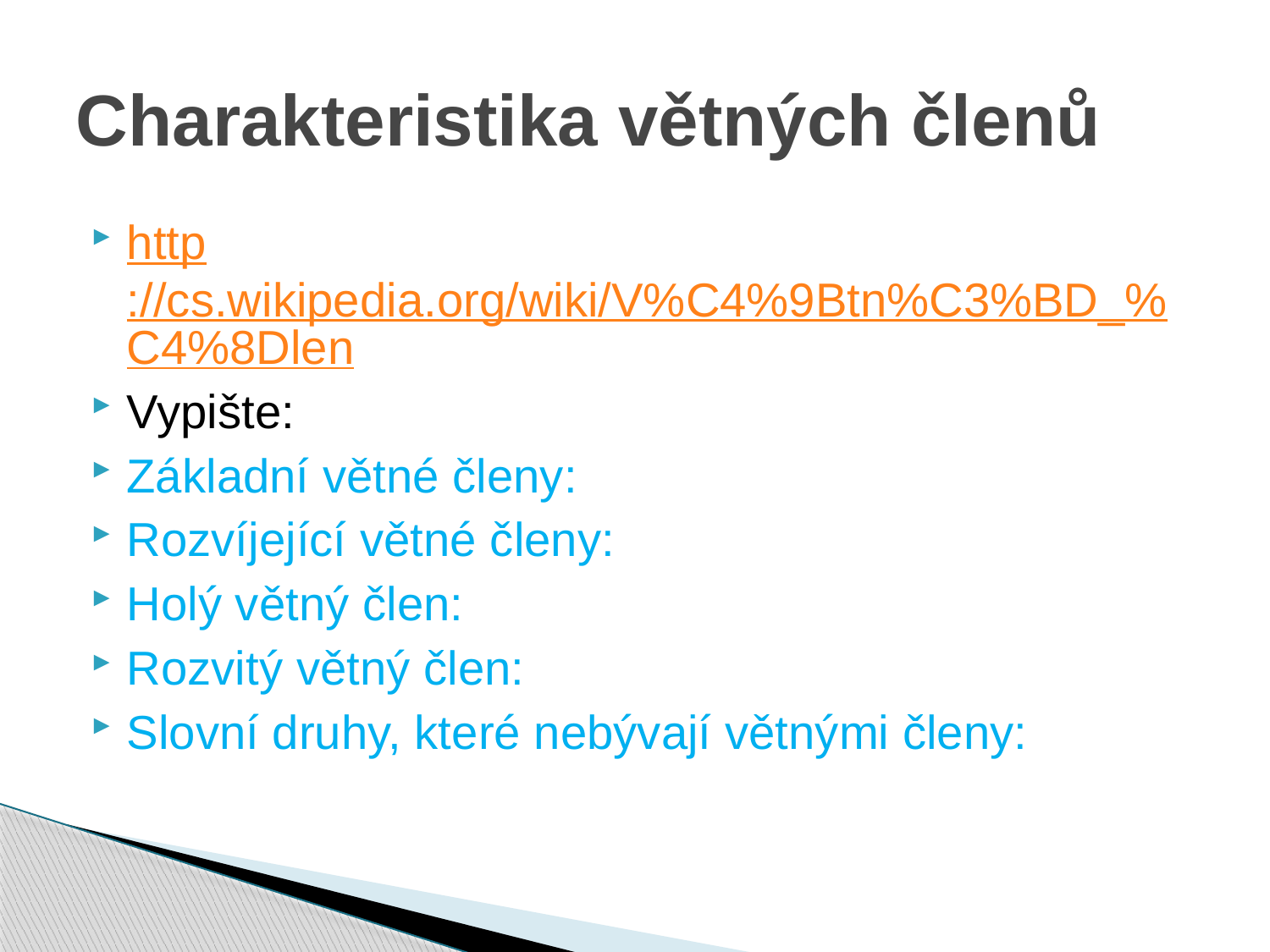

# Charakteristika větných členů
http://cs.wikipedia.org/wiki/V%C4%9Btn%C3%BD_%C4%8Dlen
Vypište:
Základní větné členy:
Rozvíjející větné členy:
Holý větný člen:
Rozvitý větný člen:
Slovní druhy, které nebývají větnými členy: